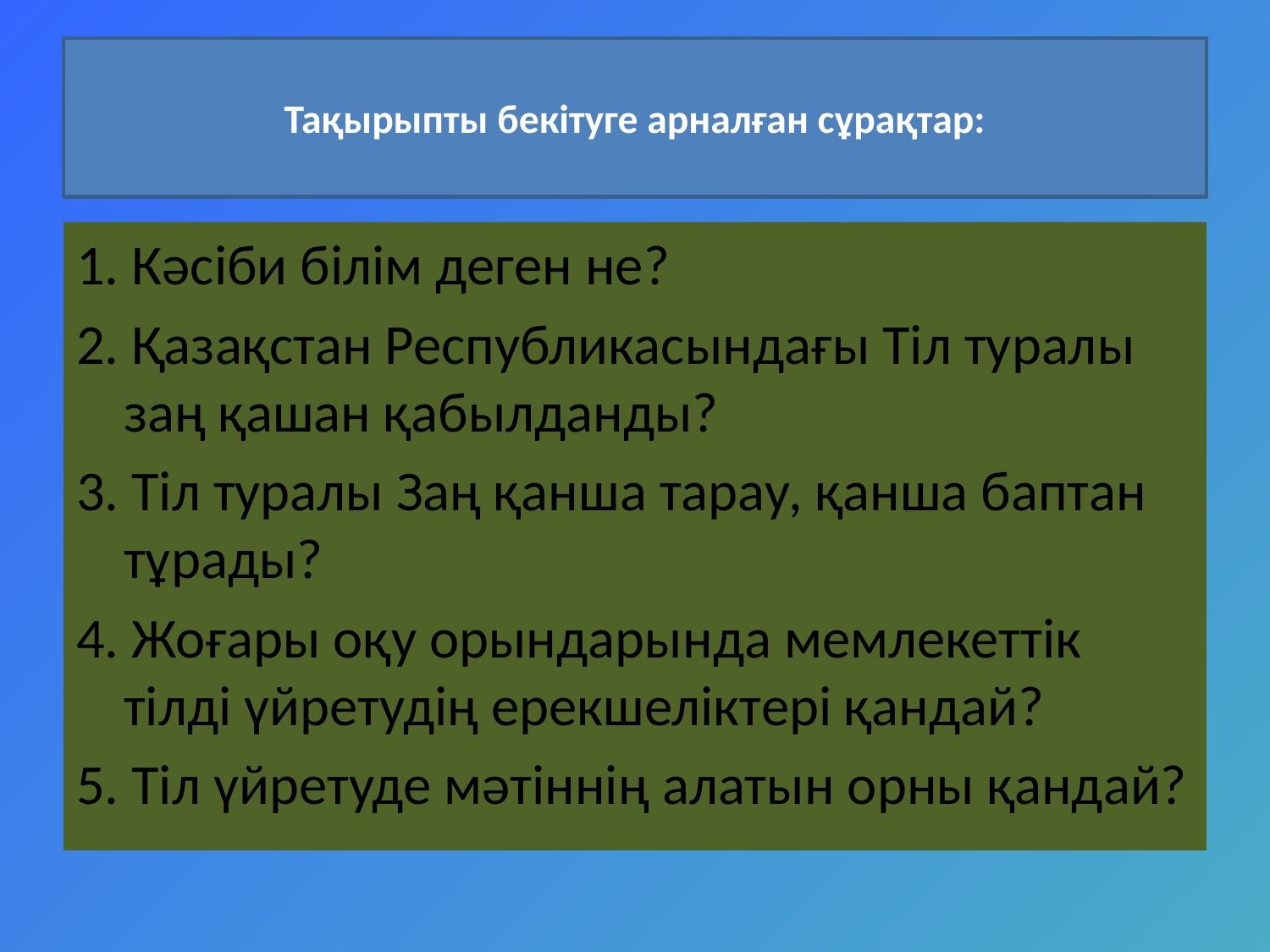

# Тақырыпты бекітуге арналған сұрақтар:
1. Кәсіби білім деген не?
2. Қазақстан Республикасындағы Тіл туралы заң қашан қабылданды?
3. Тіл туралы Заң қанша тарау, қанша баптан тұрады?
4. Жоғары оқу орындарында мемлекеттік тілді үйретудің ерекшеліктері қандай?
5. Тіл үйретуде мәтіннің алатын орны қандай?